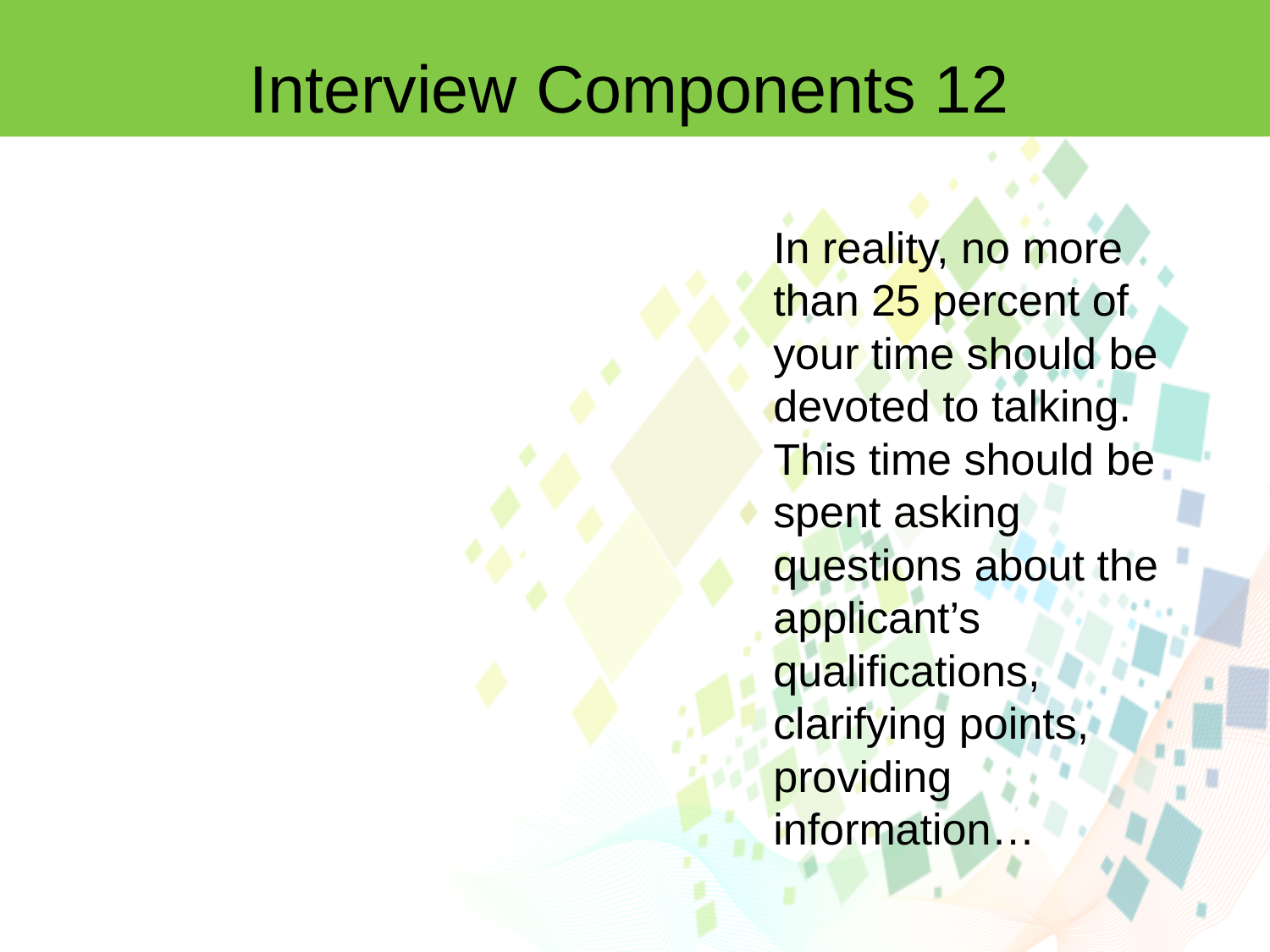

Interview Components 12
In reality, no more than 25 percent of your time should be devoted to talking. This time should be spent asking questions about the applicant’s qualifications, clarifying points, providing information…